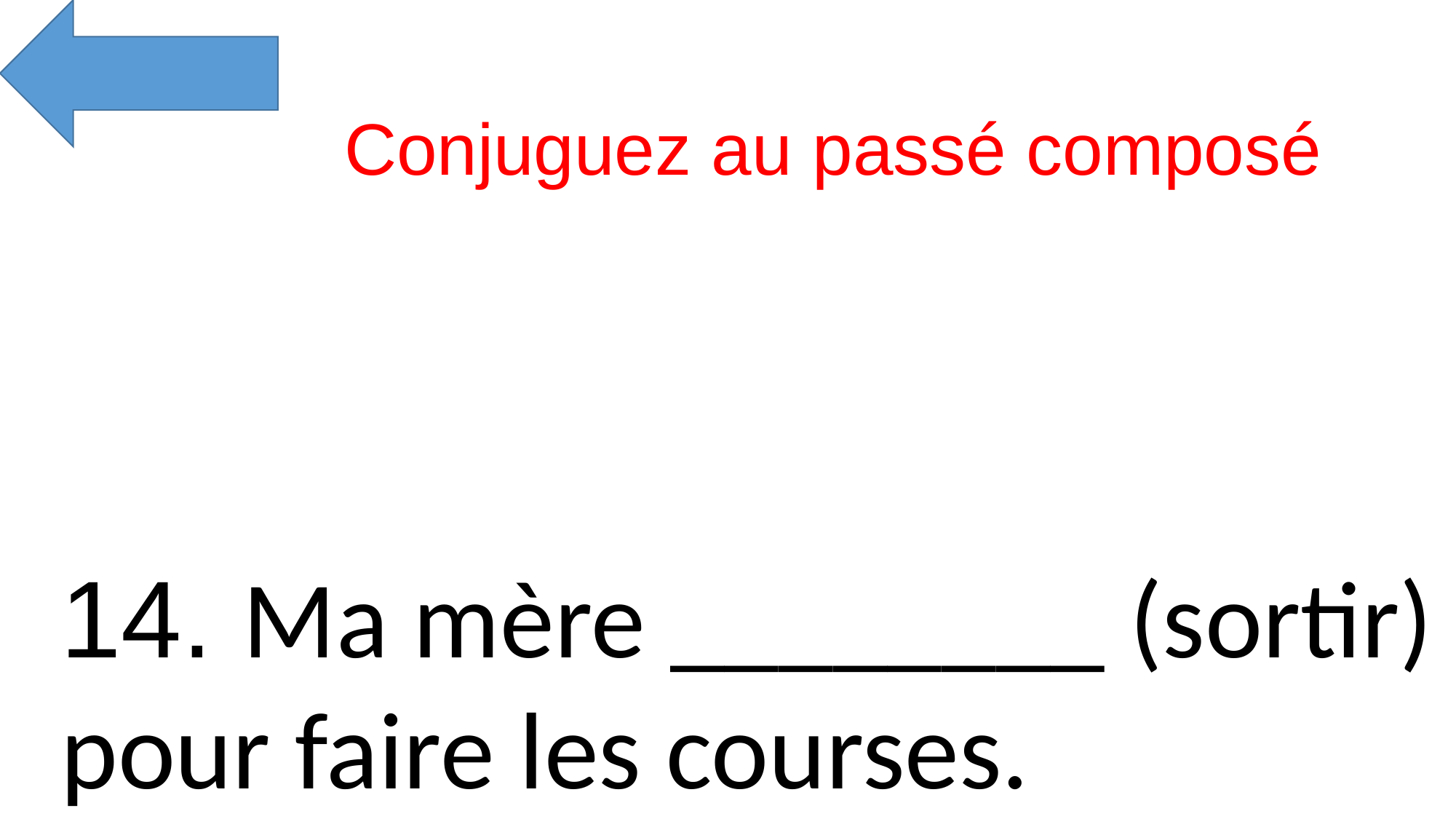

Conjuguez au passé composé
14. Ma mère ________ (sortir) pour faire les courses.